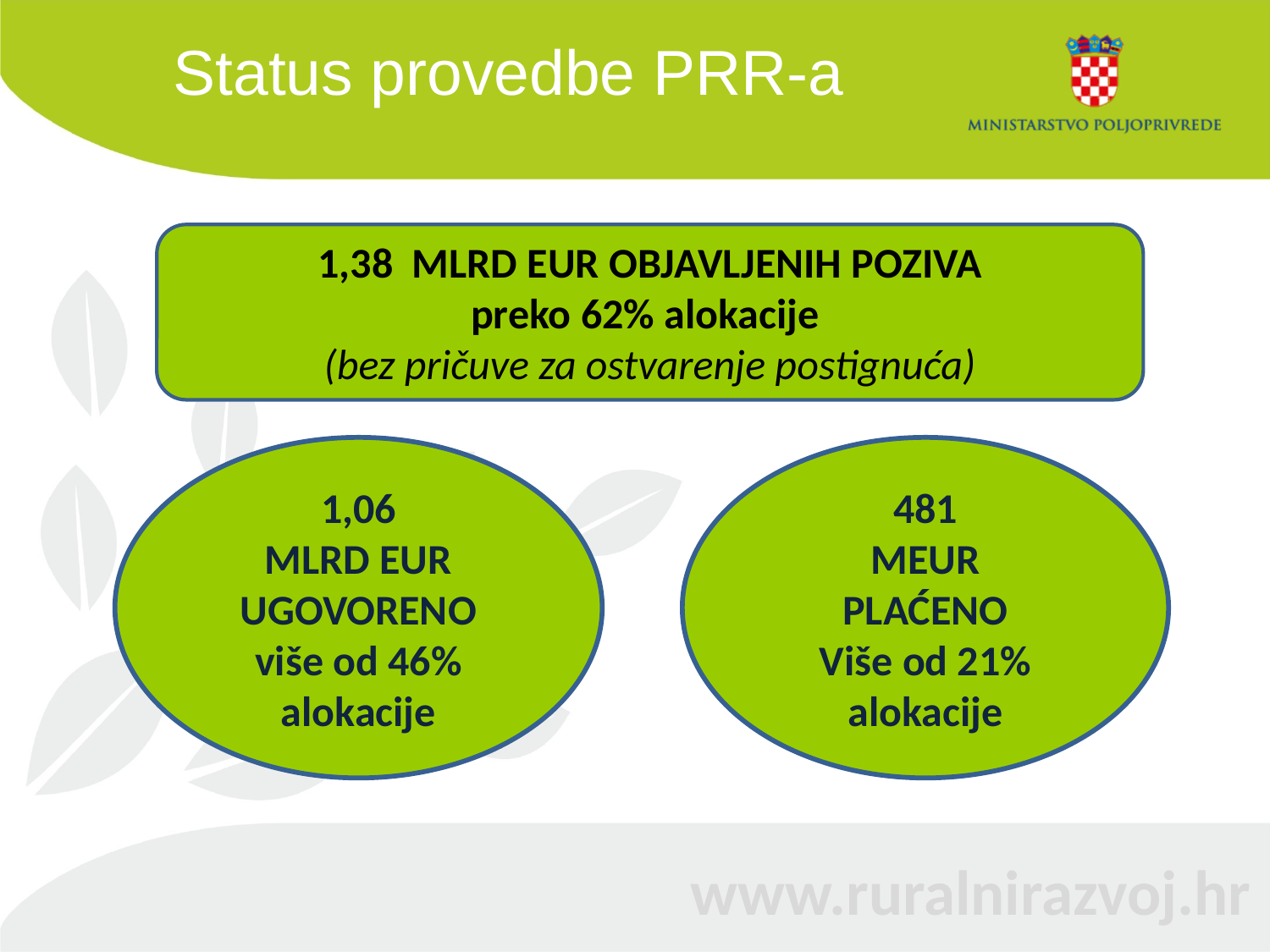

# Status provedbe PRR-a
1,38  MLRD EUR OBJAVLJENIH POZIVA
preko 62% alokacije
(bez pričuve za ostvarenje postignuća)

### Chart

| Category |
|---|
1,06
MLRD EUR
UGOVORENO
više od 46% alokacije
481
MEUR
PLAĆENO
Više od 21% alokacije